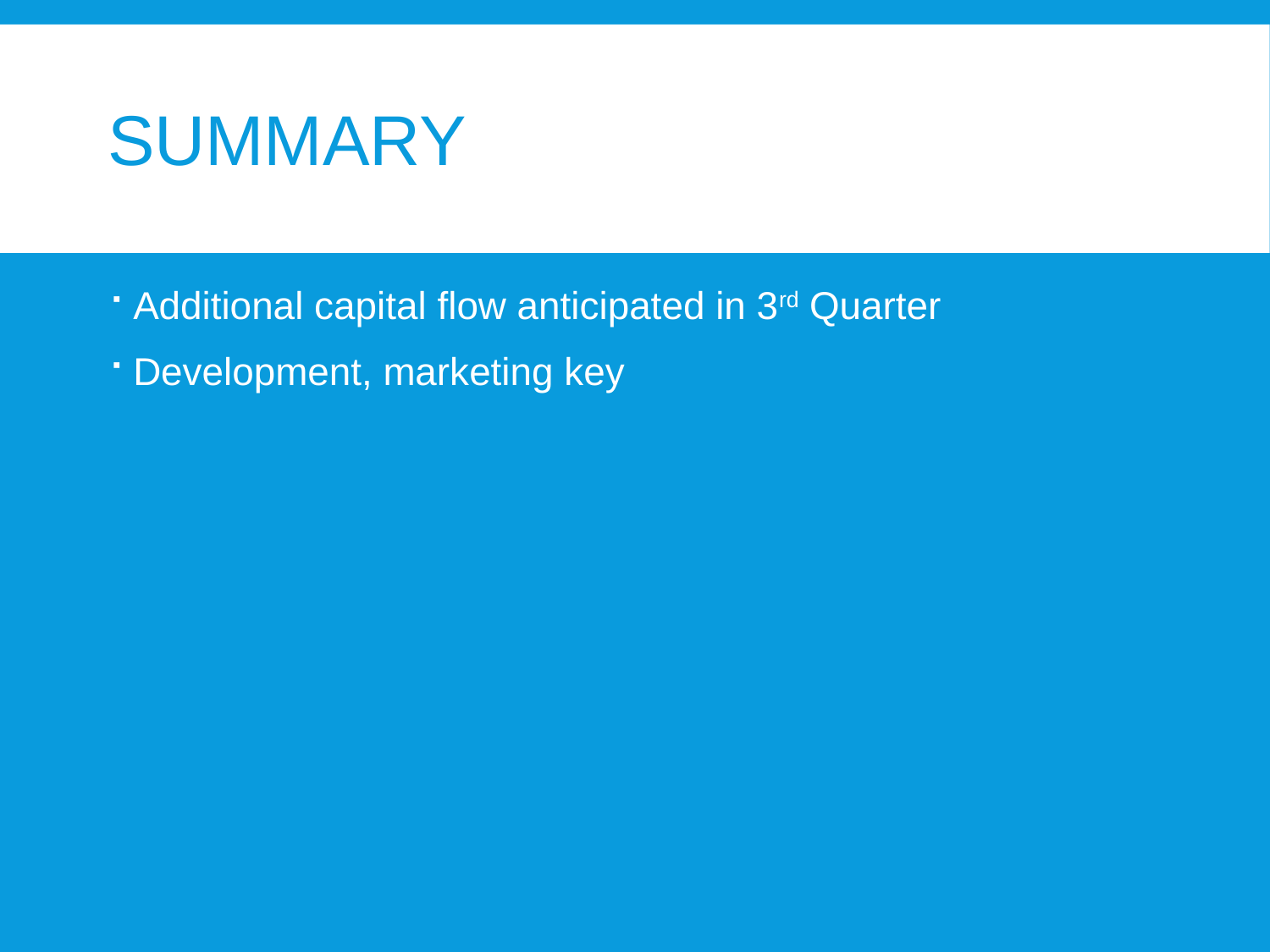

# Summary
Additional capital flow anticipated in 3rd Quarter
Development, marketing key